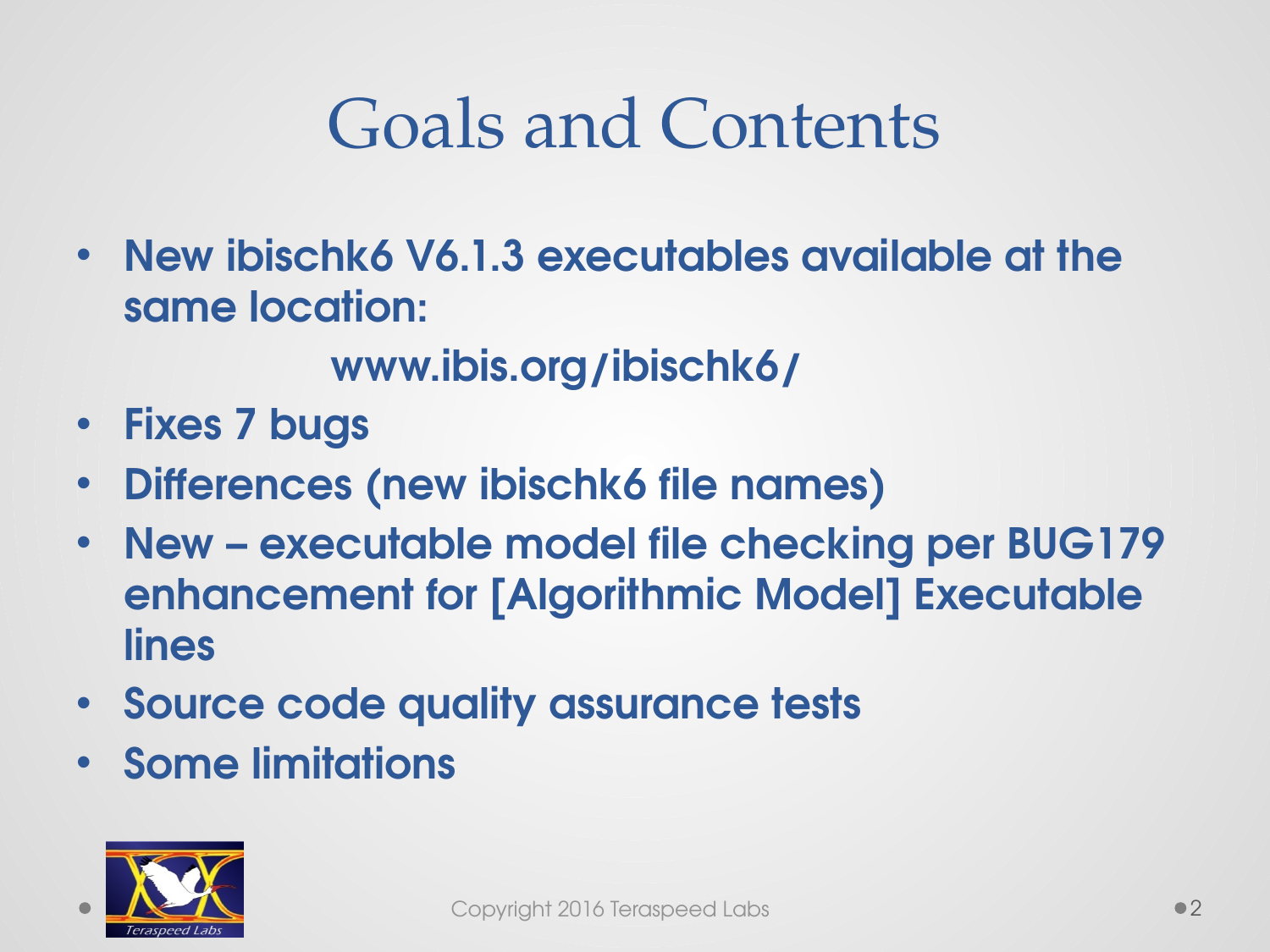

# Goals and Contents
New ibischk6 V6.1.3 executables available at the same location:
		www.ibis.org/ibischk6/
Fixes 7 bugs
Differences (new ibischk6 file names)
New – executable model file checking per BUG179 enhancement for [Algorithmic Model] Executable lines
Source code quality assurance tests
Some limitations
2
Copyright 2016 Teraspeed Labs